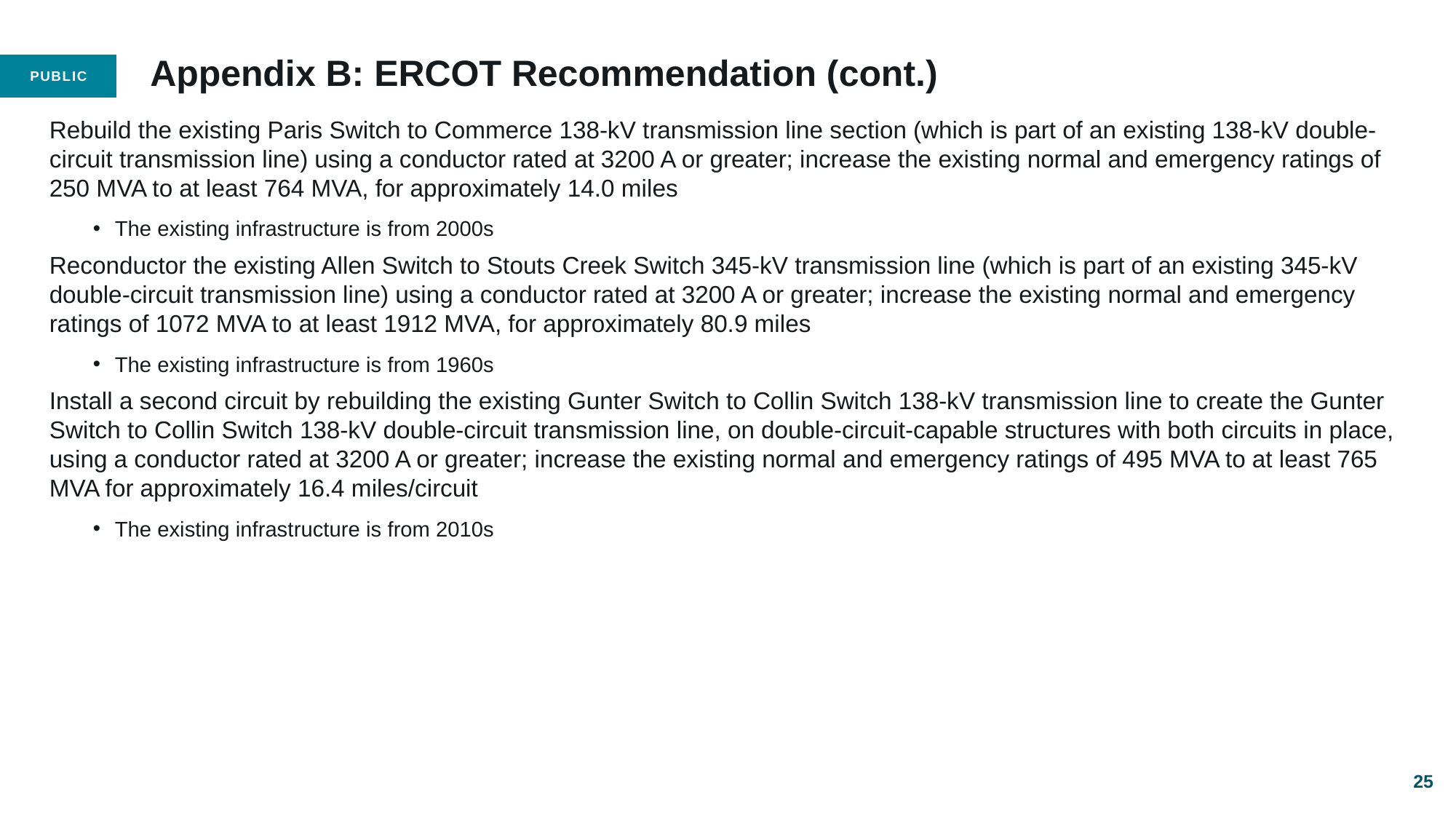

# Appendix B: ERCOT Recommendation (cont.)
Rebuild the existing Paris Switch to Commerce 138-kV transmission line section (which is part of an existing 138-kV double-circuit transmission line) using a conductor rated at 3200 A or greater; increase the existing normal and emergency ratings of 250 MVA to at least 764 MVA, for approximately 14.0 miles
The existing infrastructure is from 2000s
Reconductor the existing Allen Switch to Stouts Creek Switch 345-kV transmission line (which is part of an existing 345-kV double-circuit transmission line) using a conductor rated at 3200 A or greater; increase the existing normal and emergency ratings of 1072 MVA to at least 1912 MVA, for approximately 80.9 miles
The existing infrastructure is from 1960s
Install a second circuit by rebuilding the existing Gunter Switch to Collin Switch 138-kV transmission line to create the Gunter Switch to Collin Switch 138-kV double-circuit transmission line, on double-circuit-capable structures with both circuits in place, using a conductor rated at 3200 A or greater; increase the existing normal and emergency ratings of 495 MVA to at least 765 MVA for approximately 16.4 miles/circuit
The existing infrastructure is from 2010s
25